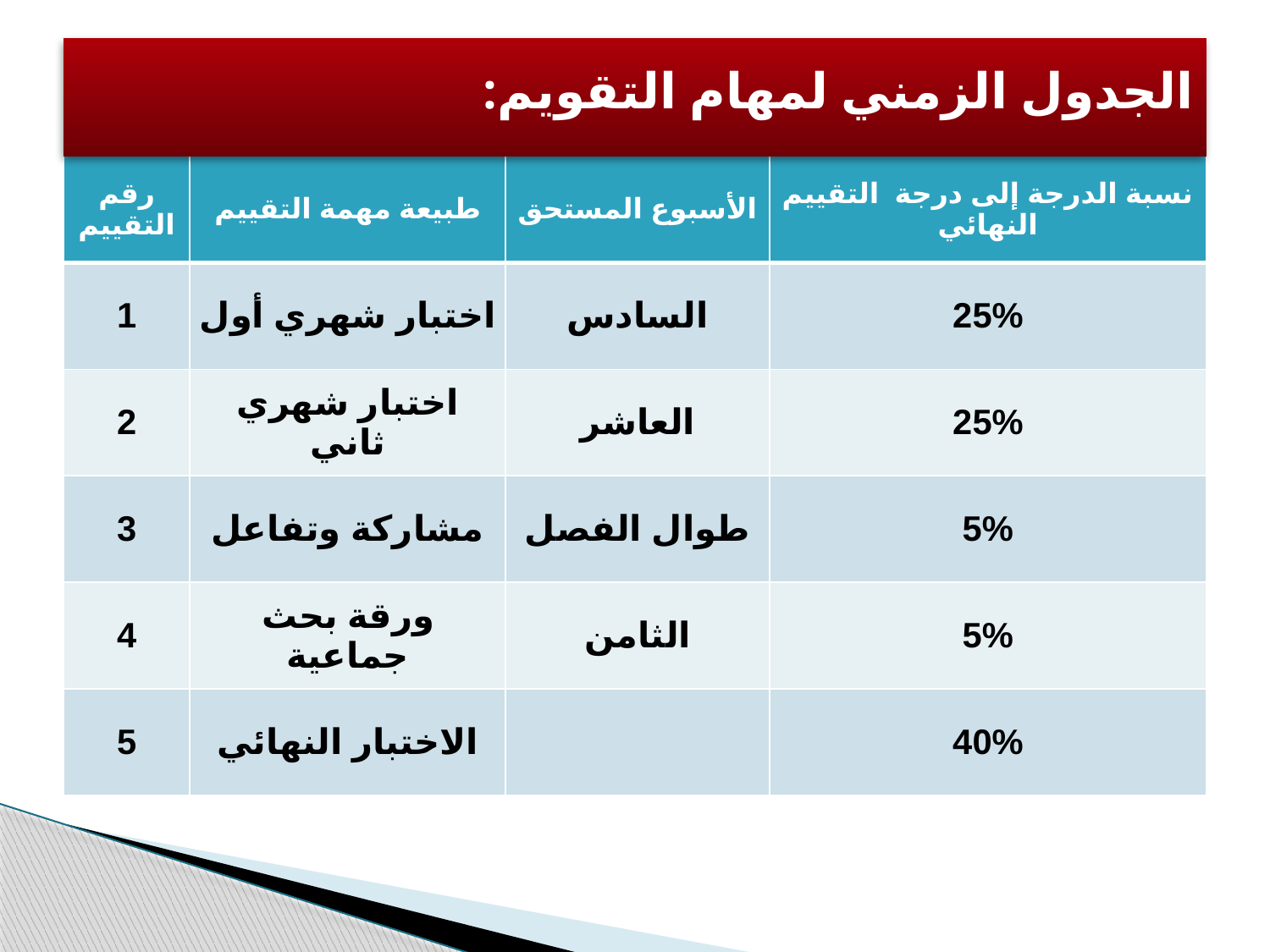

# الجدول الزمني لمهام التقويم:
| رقم التقييم | طبيعة مهمة التقييم | الأسبوع المستحق | نسبة الدرجة إلى درجة التقييم النهائي |
| --- | --- | --- | --- |
| 1 | اختبار شهري أول | السادس | 25% |
| 2 | اختبار شهري ثاني | العاشر | 25% |
| 3 | مشاركة وتفاعل | طوال الفصل | 5% |
| 4 | ورقة بحث جماعية | الثامن | 5% |
| 5 | الاختبار النهائي |  | 40% |